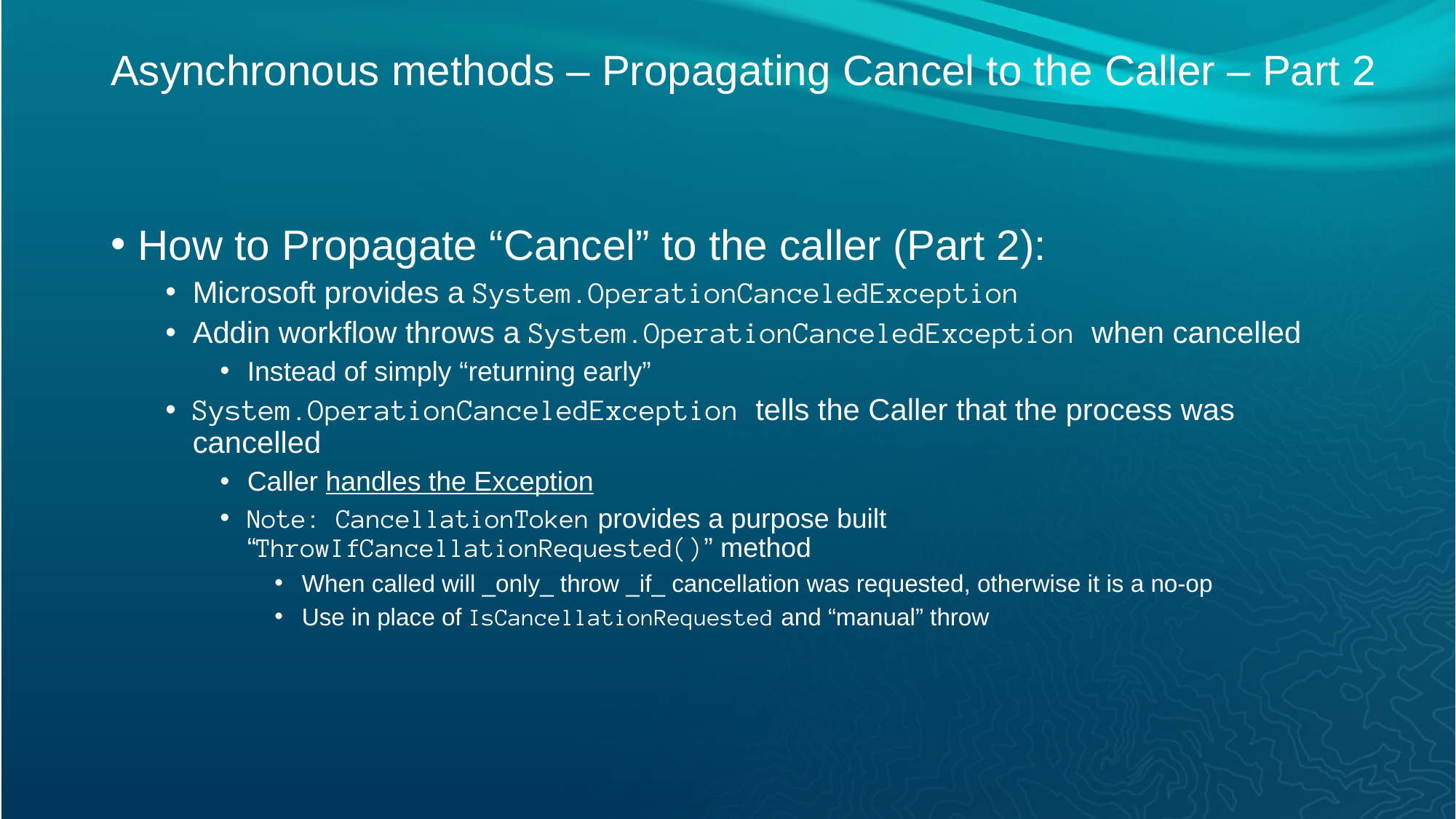

# Asynchronous methods – Propagating Cancel to the Caller – Part 2
How to Propagate “Cancel” to the caller (Part 2):
Microsoft provides a System.OperationCanceledException
Addin workflow throws a System.OperationCanceledException when cancelled
Instead of simply “returning early”
System.OperationCanceledException tells the Caller that the process was cancelled
Caller handles the Exception
Note: CancellationToken provides a purpose built “ThrowIfCancellationRequested()” method
When called will _only_ throw _if_ cancellation was requested, otherwise it is a no-op
Use in place of IsCancellationRequested and “manual” throw

*Note: Progressor Uis are not shown when the debugger is running